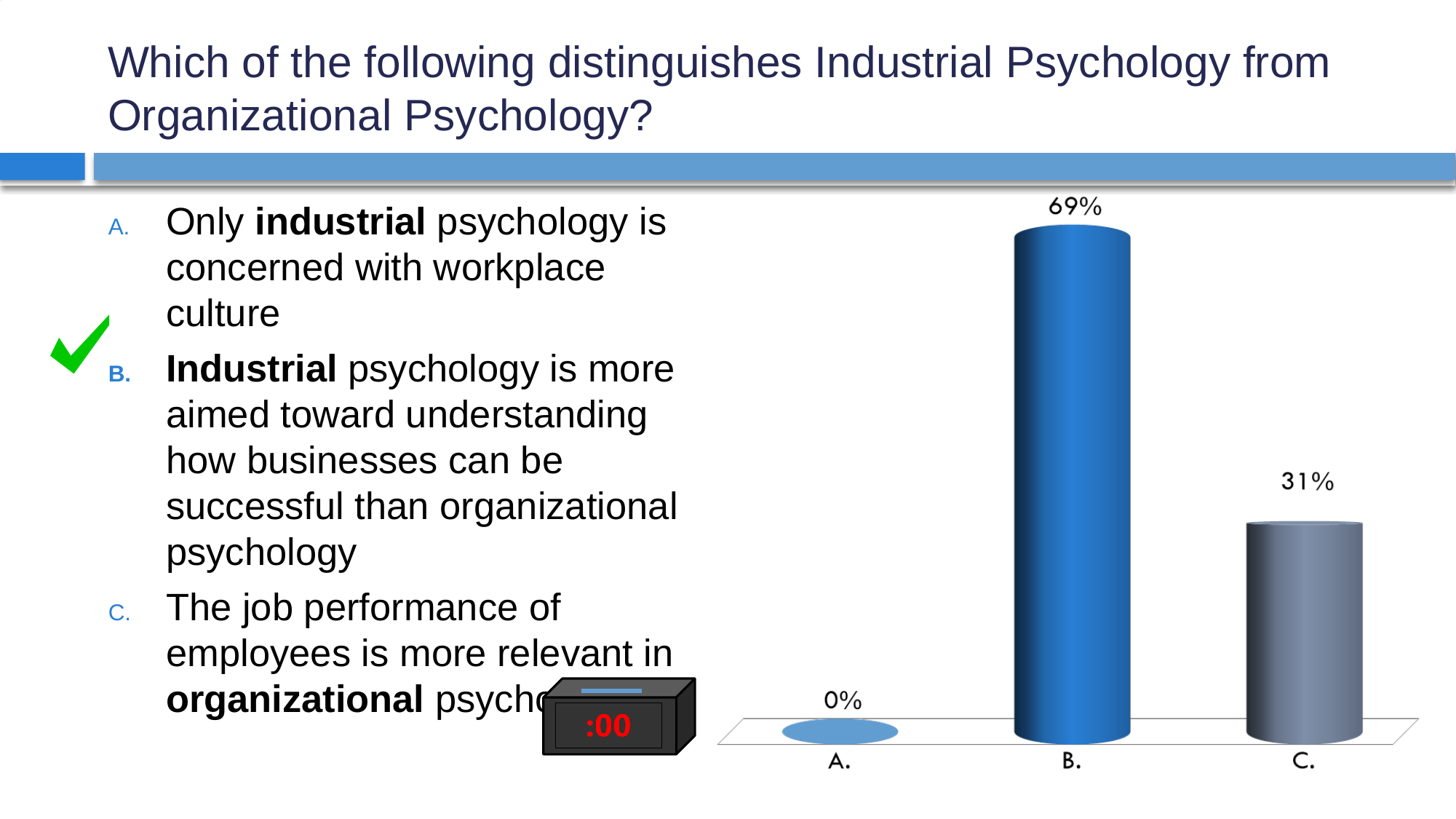

# Which of the following distinguishes Industrial Psychology from Organizational Psychology?
Only industrial psychology is concerned with workplace culture
Industrial psychology is more aimed toward understanding how businesses can be successful than organizational psychology
The job performance of employees is more relevant in organizational psychology